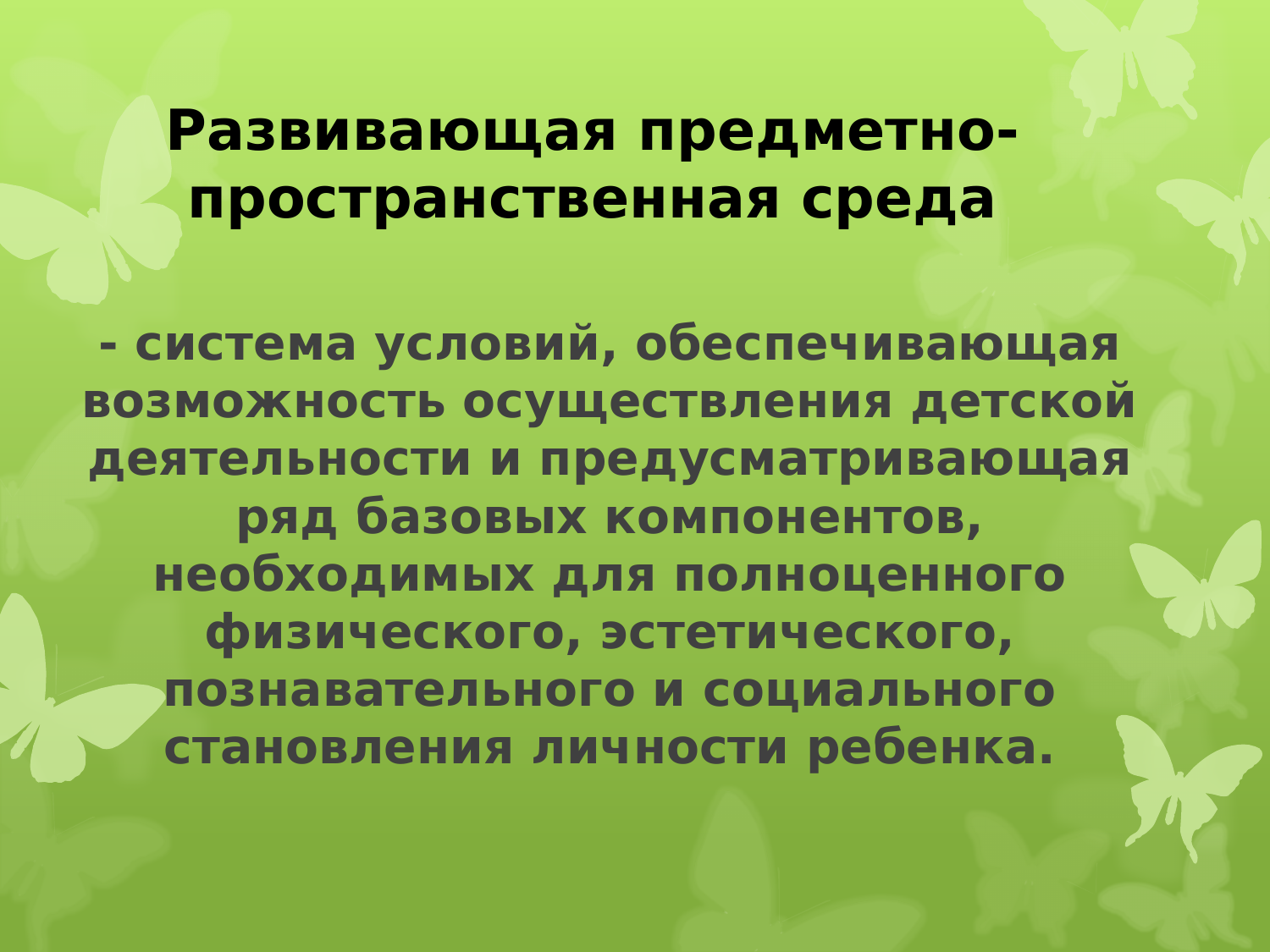

# Развивающая предметно- пространственная среда
- система условий, обеспечивающая возможность осуществления детской деятельности и предусматривающая ряд базовых компонентов, необходимых для полноценного физического, эстетического, познавательного и социального становления личности ребенка.